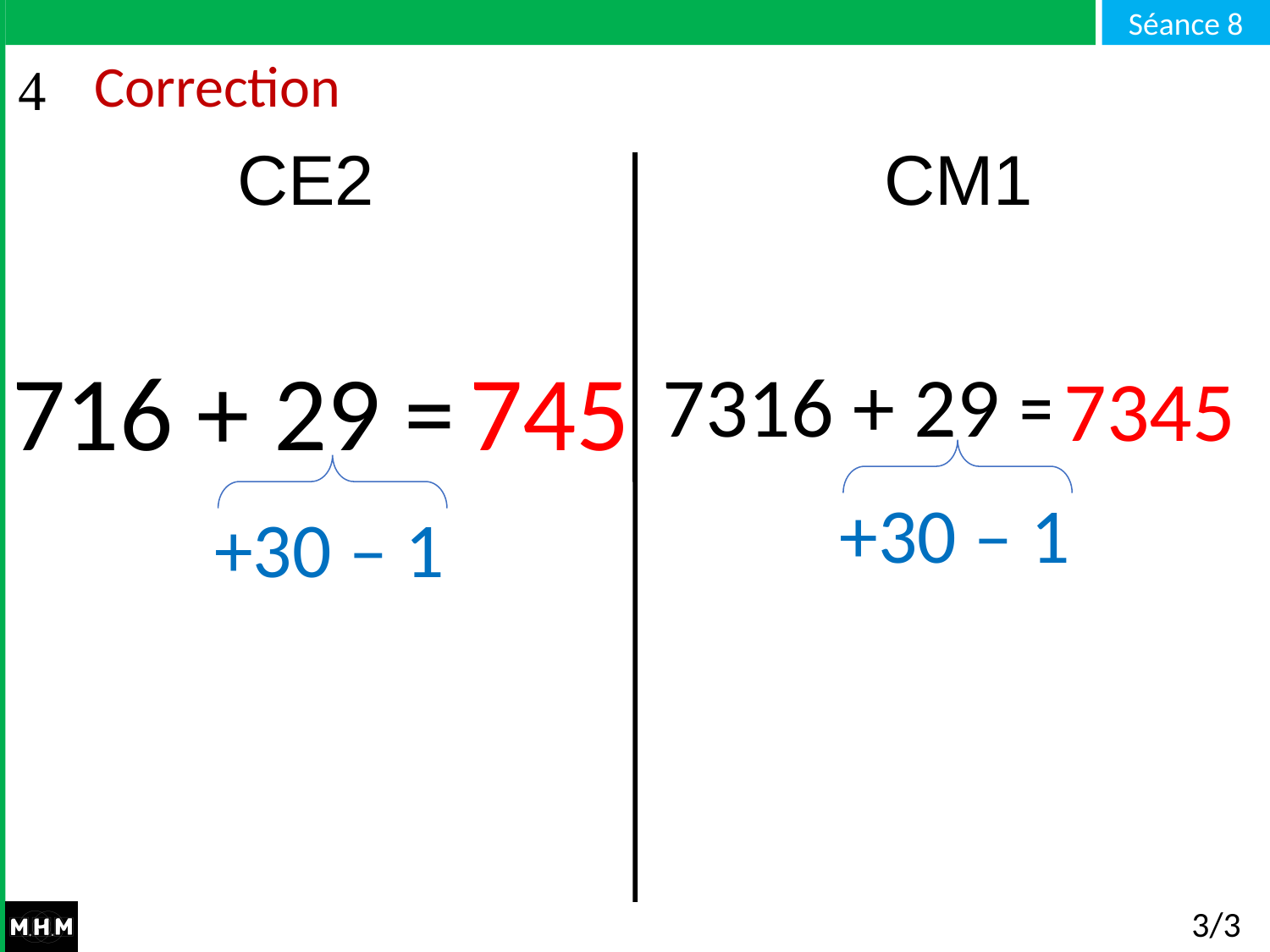

# Correction
CE2                          CM1

7316 + 29 =
716 + 29 =
745
7345

+30 – 1
+30 – 1
3/3